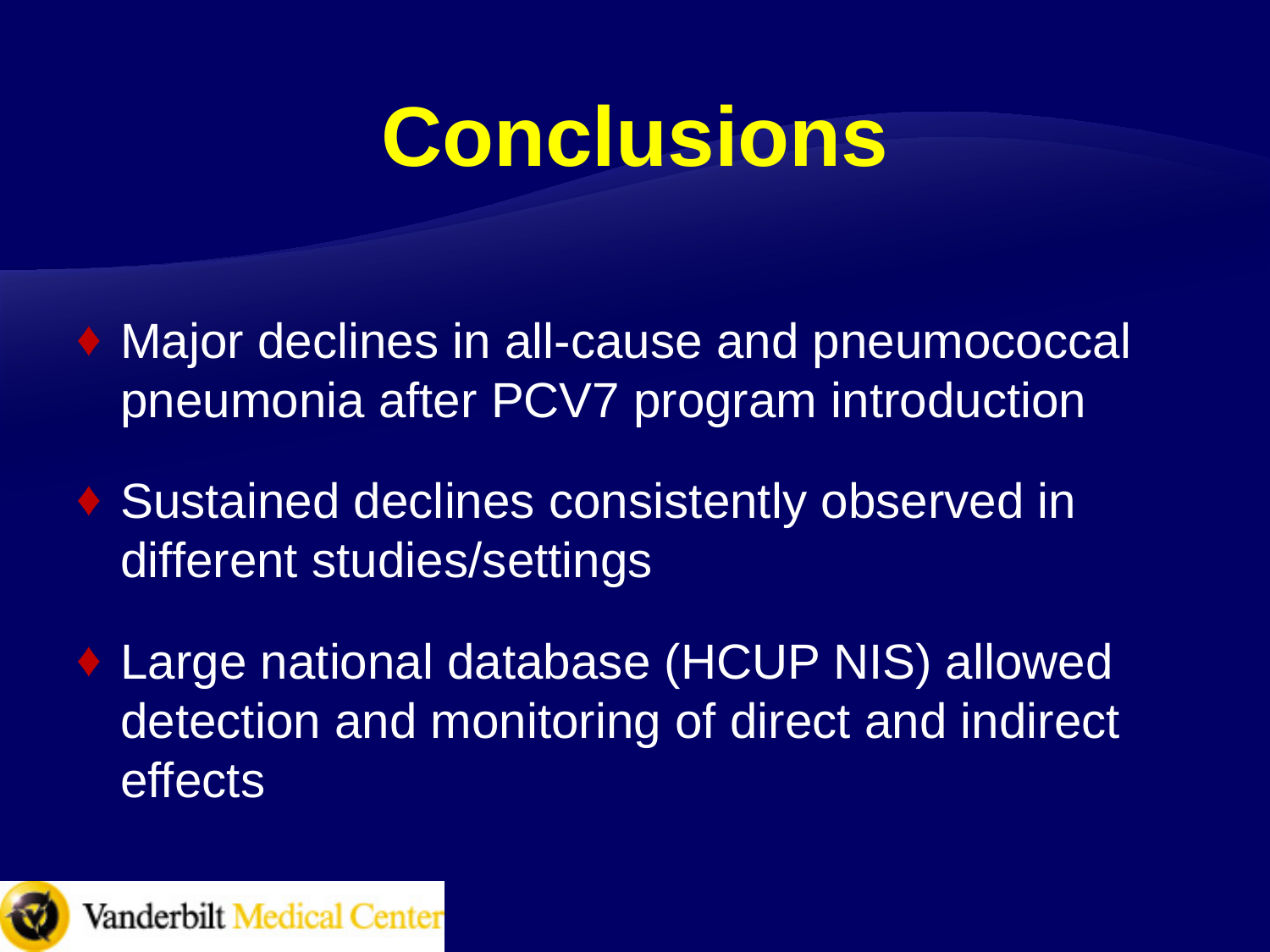

# Conclusions
Major declines in all-cause and pneumococcal pneumonia after PCV7 program introduction
Sustained declines consistently observed in different studies/settings
Large national database (HCUP NIS) allowed detection and monitoring of direct and indirect effects